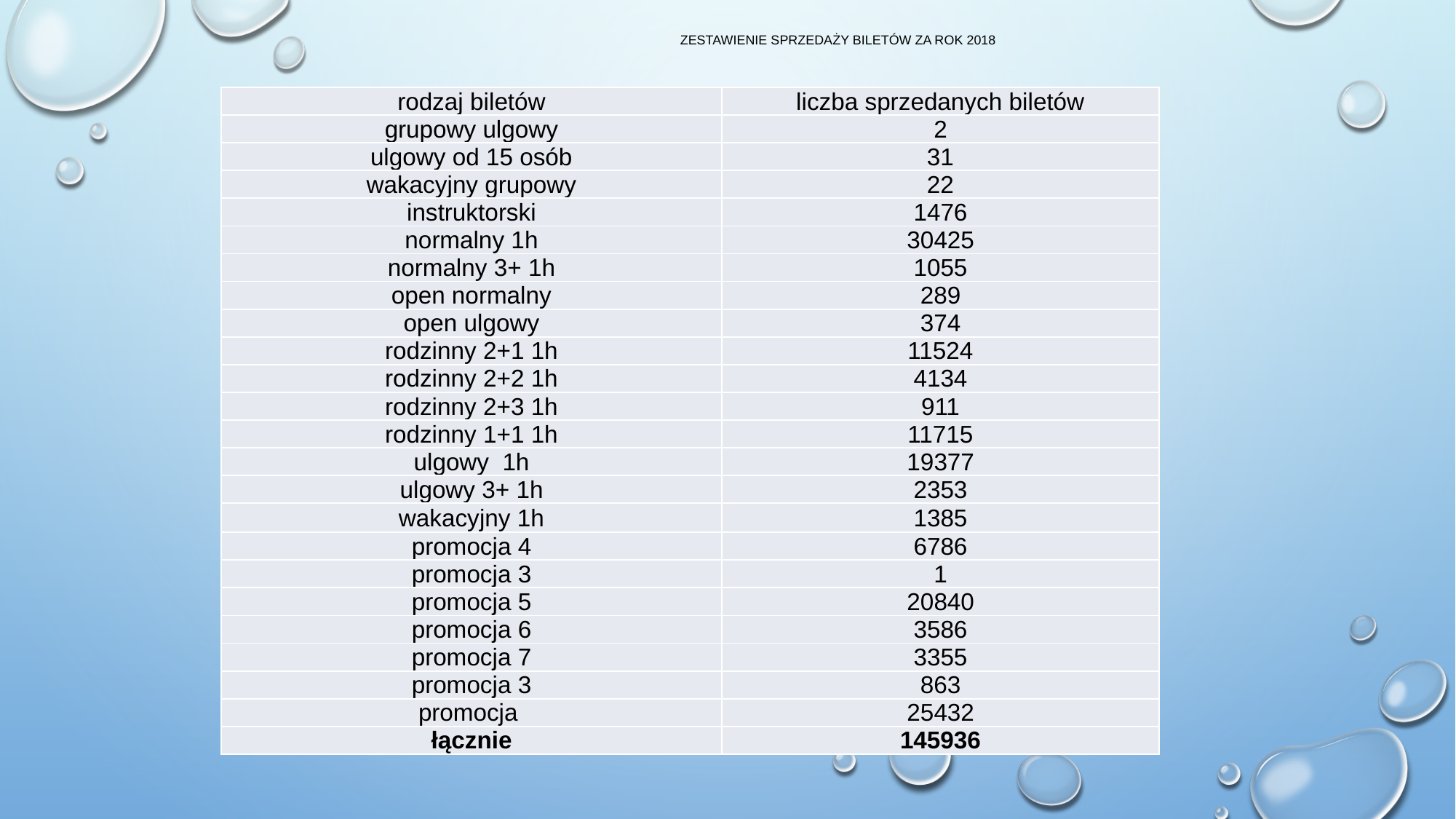

# Zestawienie sprzedaży biletów za rok 2018
| rodzaj biletów | liczba sprzedanych biletów |
| --- | --- |
| grupowy ulgowy | 2 |
| ulgowy od 15 osób | 31 |
| wakacyjny grupowy | 22 |
| instruktorski | 1476 |
| normalny 1h | 30425 |
| normalny 3+ 1h | 1055 |
| open normalny | 289 |
| open ulgowy | 374 |
| rodzinny 2+1 1h | 11524 |
| rodzinny 2+2 1h | 4134 |
| rodzinny 2+3 1h | 911 |
| rodzinny 1+1 1h | 11715 |
| ulgowy 1h | 19377 |
| ulgowy 3+ 1h | 2353 |
| wakacyjny 1h | 1385 |
| promocja 4 | 6786 |
| promocja 3 | 1 |
| promocja 5 | 20840 |
| promocja 6 | 3586 |
| promocja 7 | 3355 |
| promocja 3 | 863 |
| promocja | 25432 |
| łącznie | 145936 |